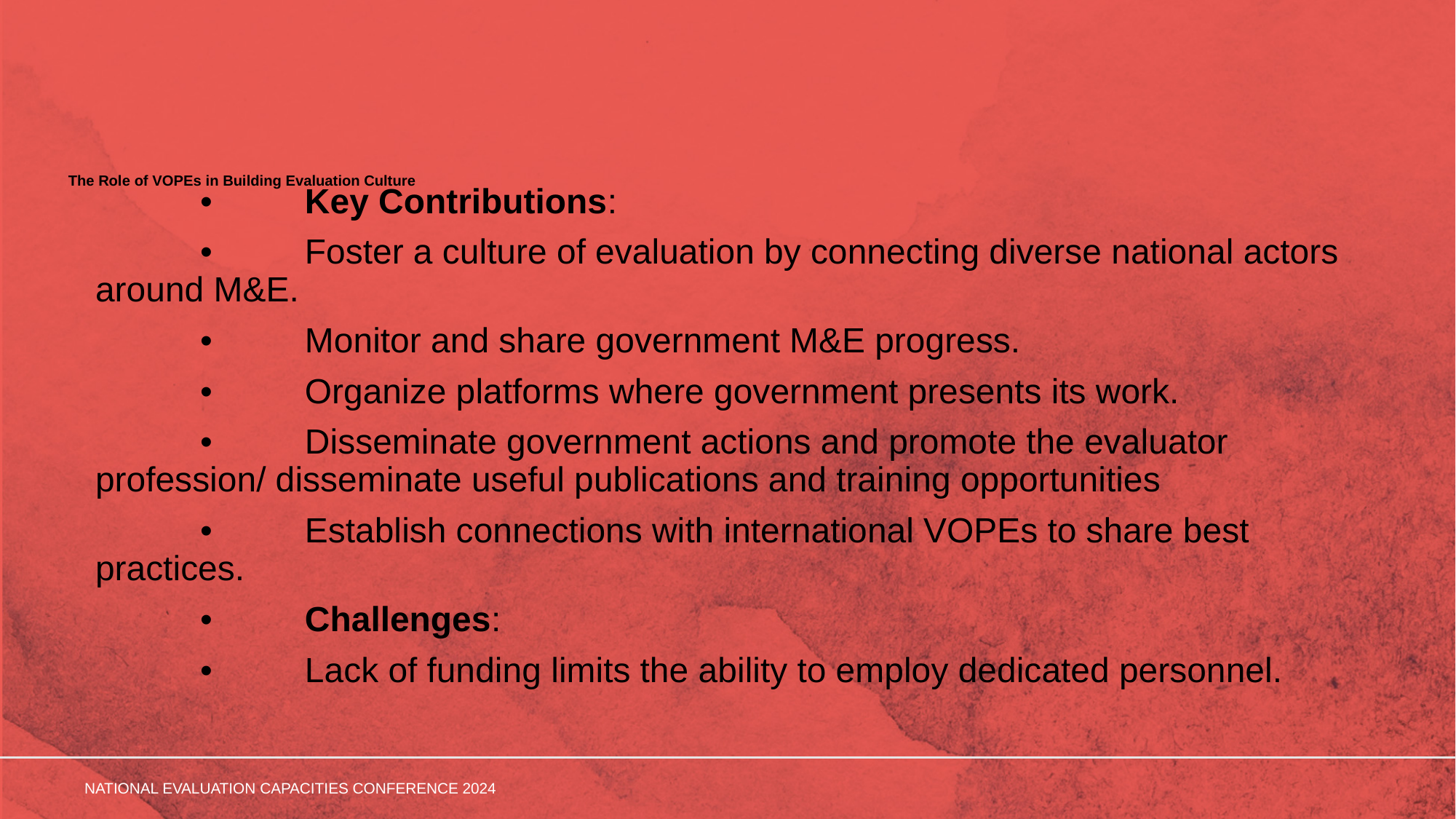

# The Role of VOPEs in Building Evaluation Culture
	•	Key Contributions:
	•	Foster a culture of evaluation by connecting diverse national actors around M&E.
	•	Monitor and share government M&E progress.
	•	Organize platforms where government presents its work.
	•	Disseminate government actions and promote the evaluator profession/ disseminate useful publications and training opportunities
	•	Establish connections with international VOPEs to share best practices.
	•	Challenges:
	•	Lack of funding limits the ability to employ dedicated personnel.